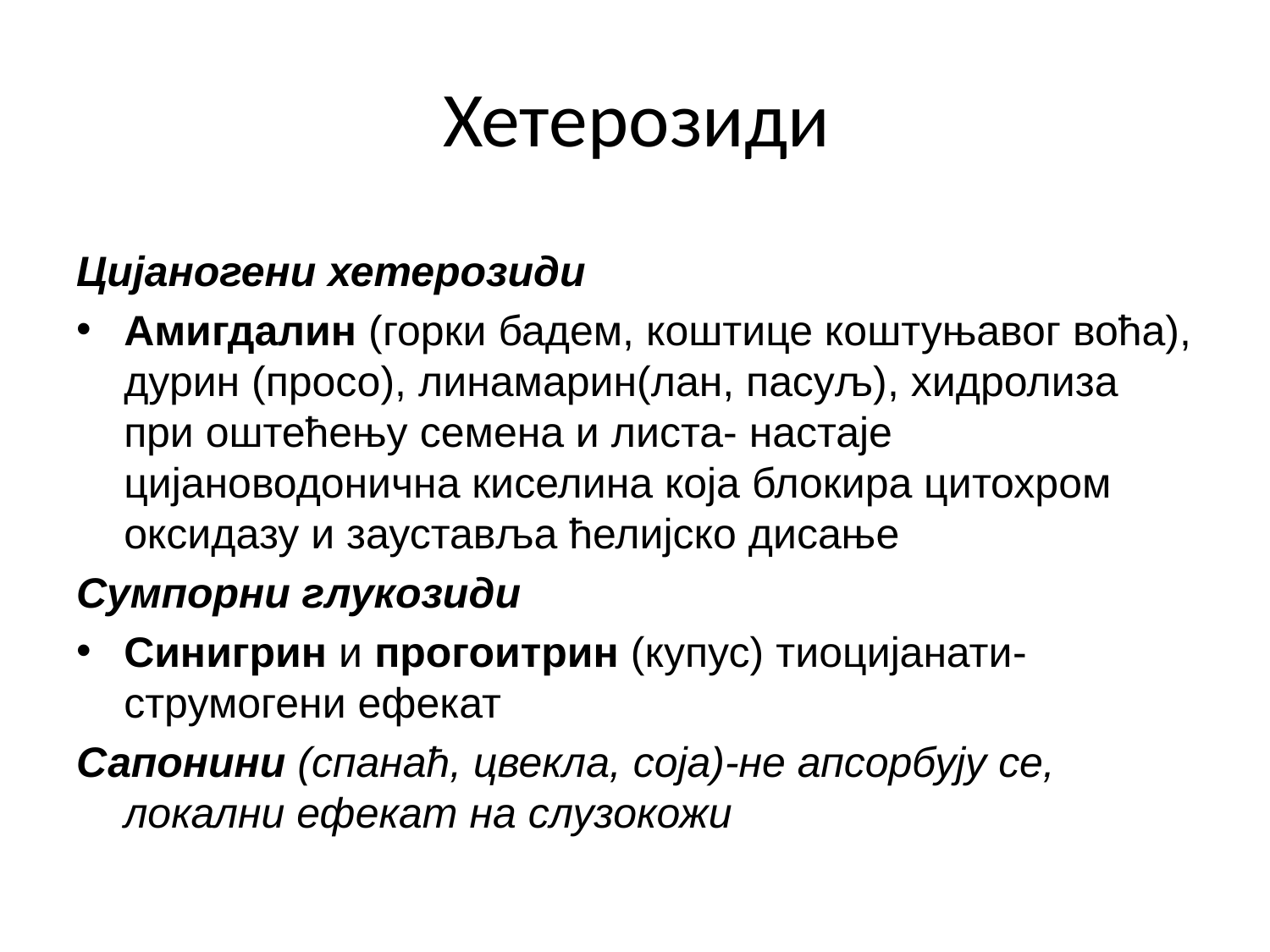

# Хетерозиди
Цијаногени хетерозиди
Амигдалин (горки бадем, коштице коштуњавог воћа), дурин (просо), линамарин(лан, пасуљ), хидролиза при оштећењу семена и листа- настаје цијановодонична киселина која блокира цитохром оксидазу и зауставља ћелијско дисање
Сумпорни глукозиди
Синигрин и прогоитрин (купус) тиоцијанати- струмогени ефекат
Сапонини (спанаћ, цвекла, соја)-не апсорбују се, локални ефекат на слузокожи